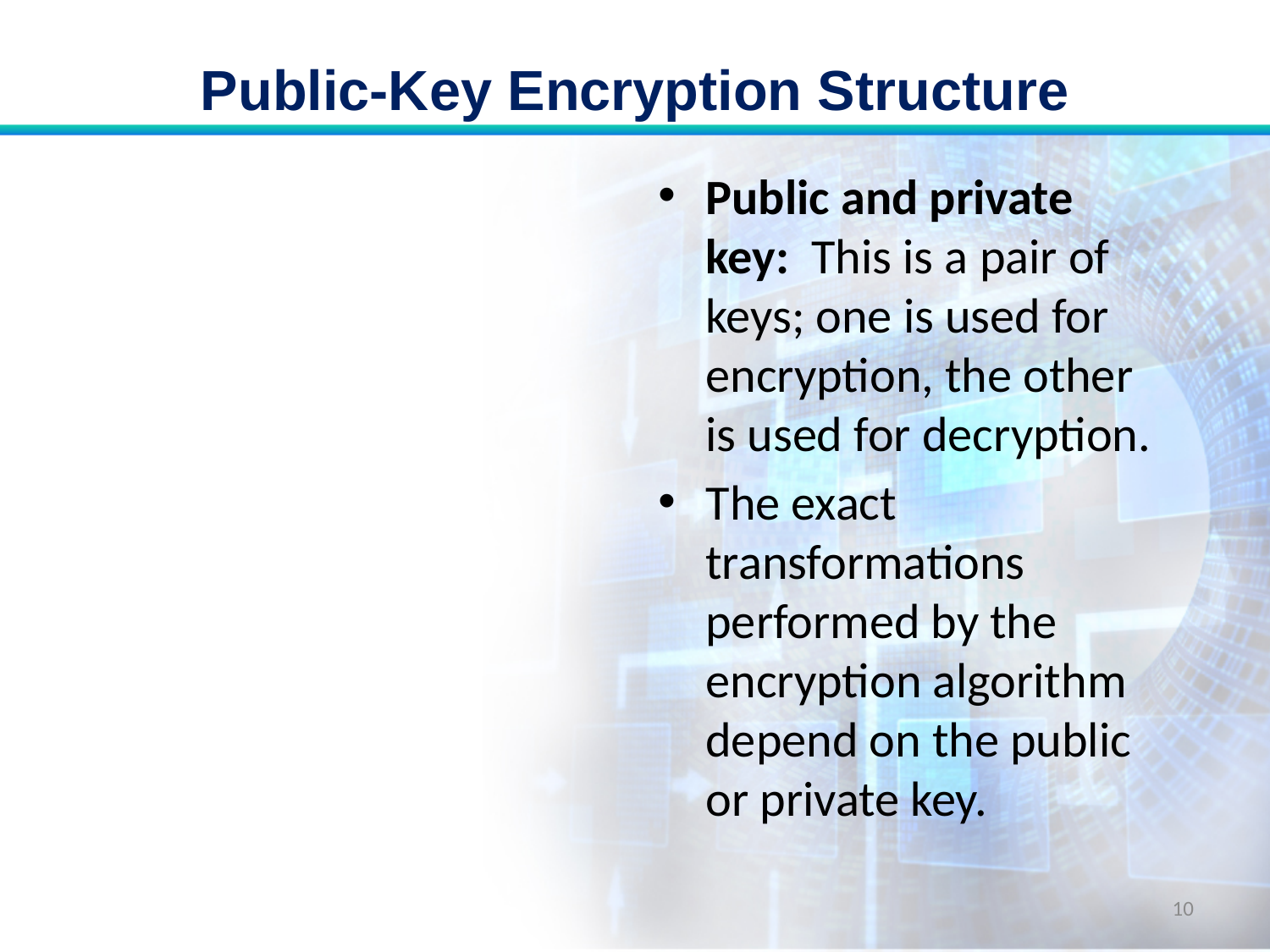

# Public-Key Encryption Structure
Public and private key:  This is a pair of keys; one is used for encryption, the other is used for decryption.
The exact transformations performed by the encryption algorithm depend on the public or private key.
10